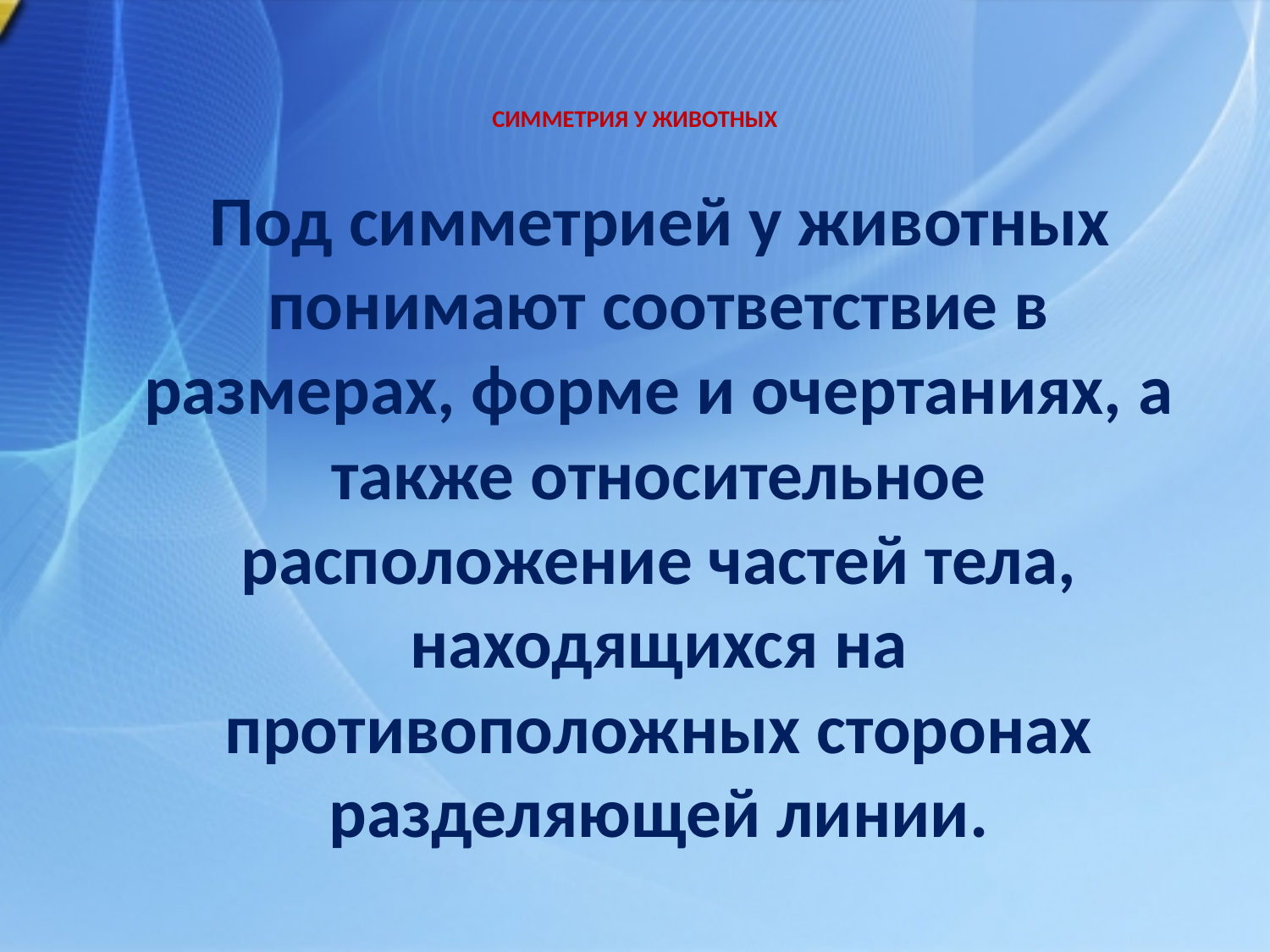

# СИММЕТРИЯ У ЖИВОТНЫХ
    Под симметрией у животных понимают соответствие в размерах, форме и очертаниях, а также относительное расположение частей тела, находящихся на противоположных сторонах разделяющей линии.